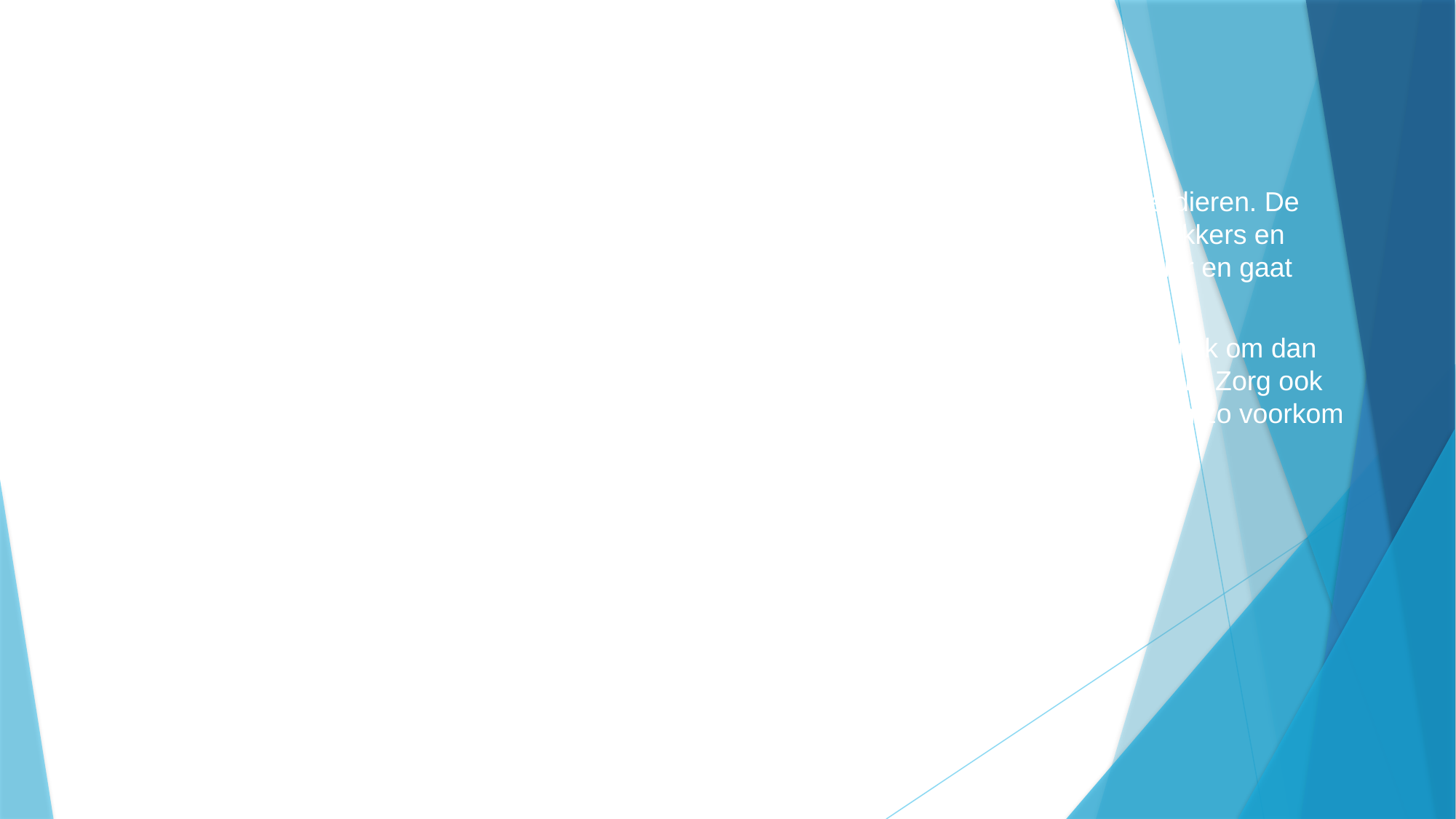

# Opfok van amfibiëen
Salamanders >  Salamanders zijn carnivoren (vleeseters) zowel de jongen als de ouderdieren. De jongen blijven na uitkomst een paar dagen stil op de grond liggen. Zowel salamanders, kikkers en padden krijgen een soort gedaanteverwisseling. Hierbij veranderen ze van vorm, structuur en gaat hun kieuwademhaling over in longademhaling.
Na de gedaanteverwisseling neemt de behoeft aan calcium toe het is daarom ook belangrijk om dan calcium te geven. Dit kun je bijvoorbeeld doen door een stukje sepia in het water te leggen. Zorg ook voor landgedeeltes en niet alleen water dit is omdat ze op longademhaling verder gaan en zo voorkom je dat ze verdrinken.